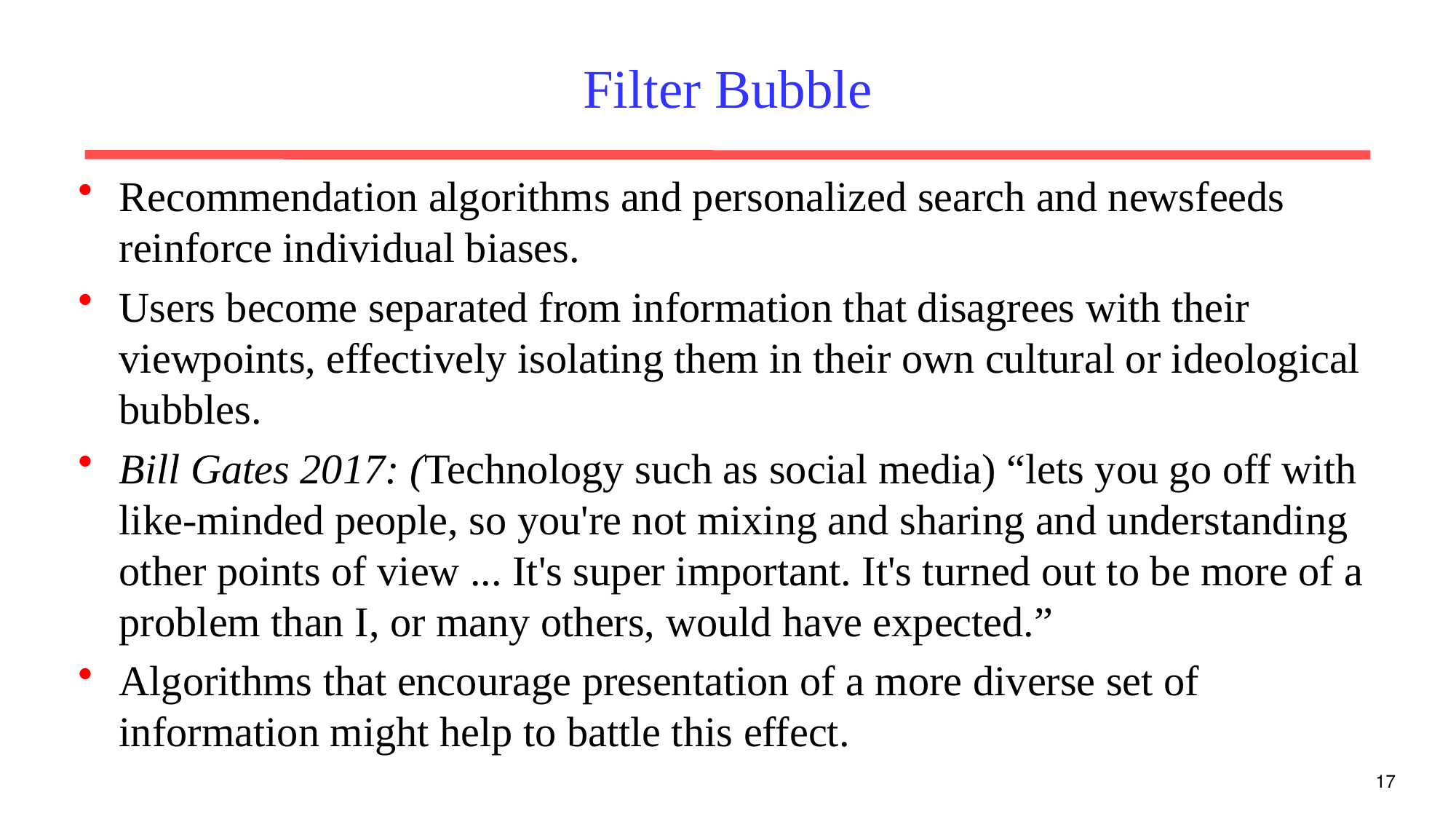

# Filter Bubble
Recommendation algorithms and personalized search and newsfeeds reinforce individual biases.
Users become separated from information that disagrees with their viewpoints, effectively isolating them in their own cultural or ideological bubbles.
Bill Gates 2017: (Technology such as social media) “lets you go off with like-minded people, so you're not mixing and sharing and understanding other points of view ... It's super important. It's turned out to be more of a problem than I, or many others, would have expected.”
Algorithms that encourage presentation of a more diverse set of information might help to battle this effect.
17